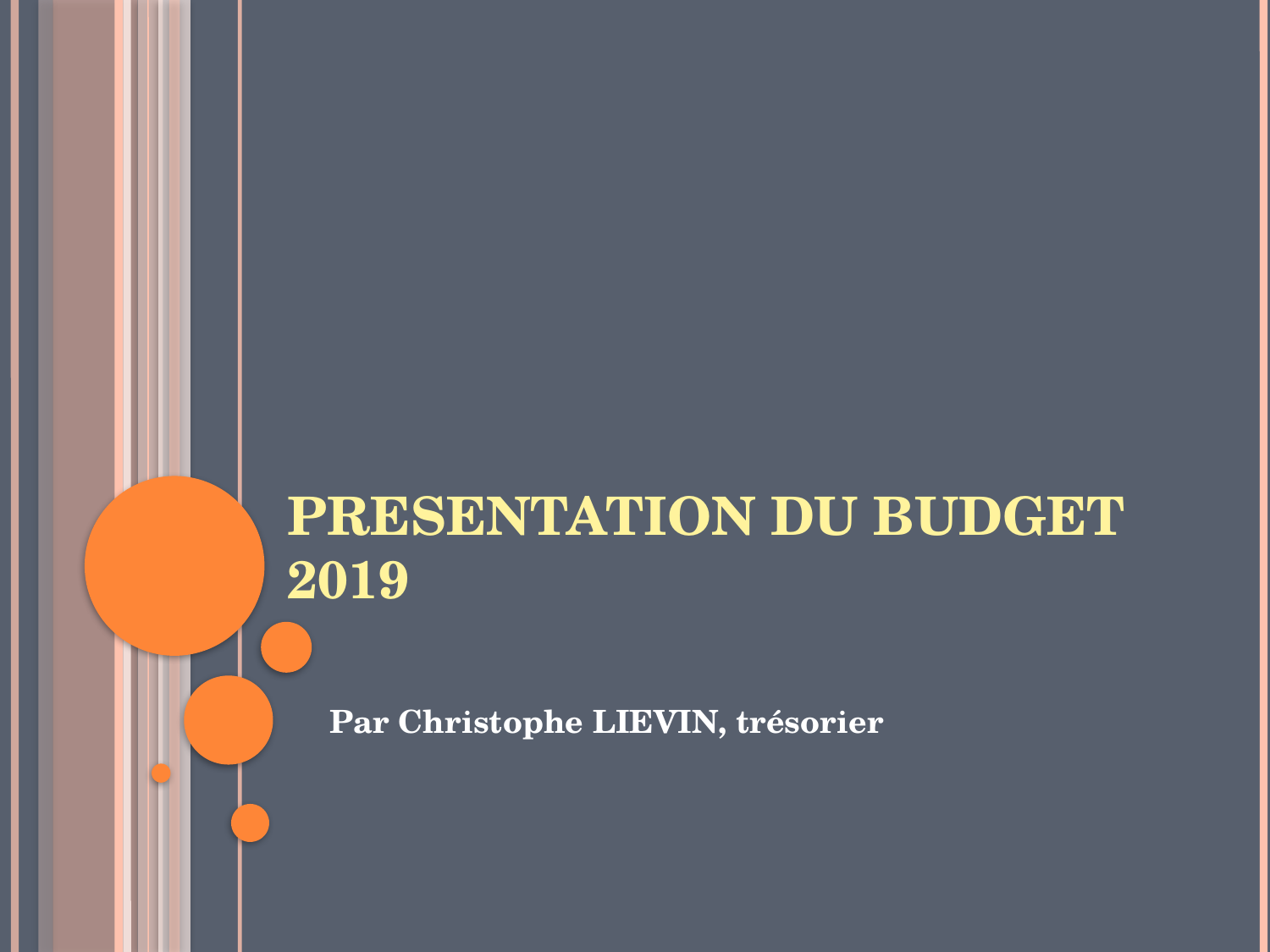

# PRESENTATION DU BUDGET 2019
Par Christophe LIEVIN, trésorier